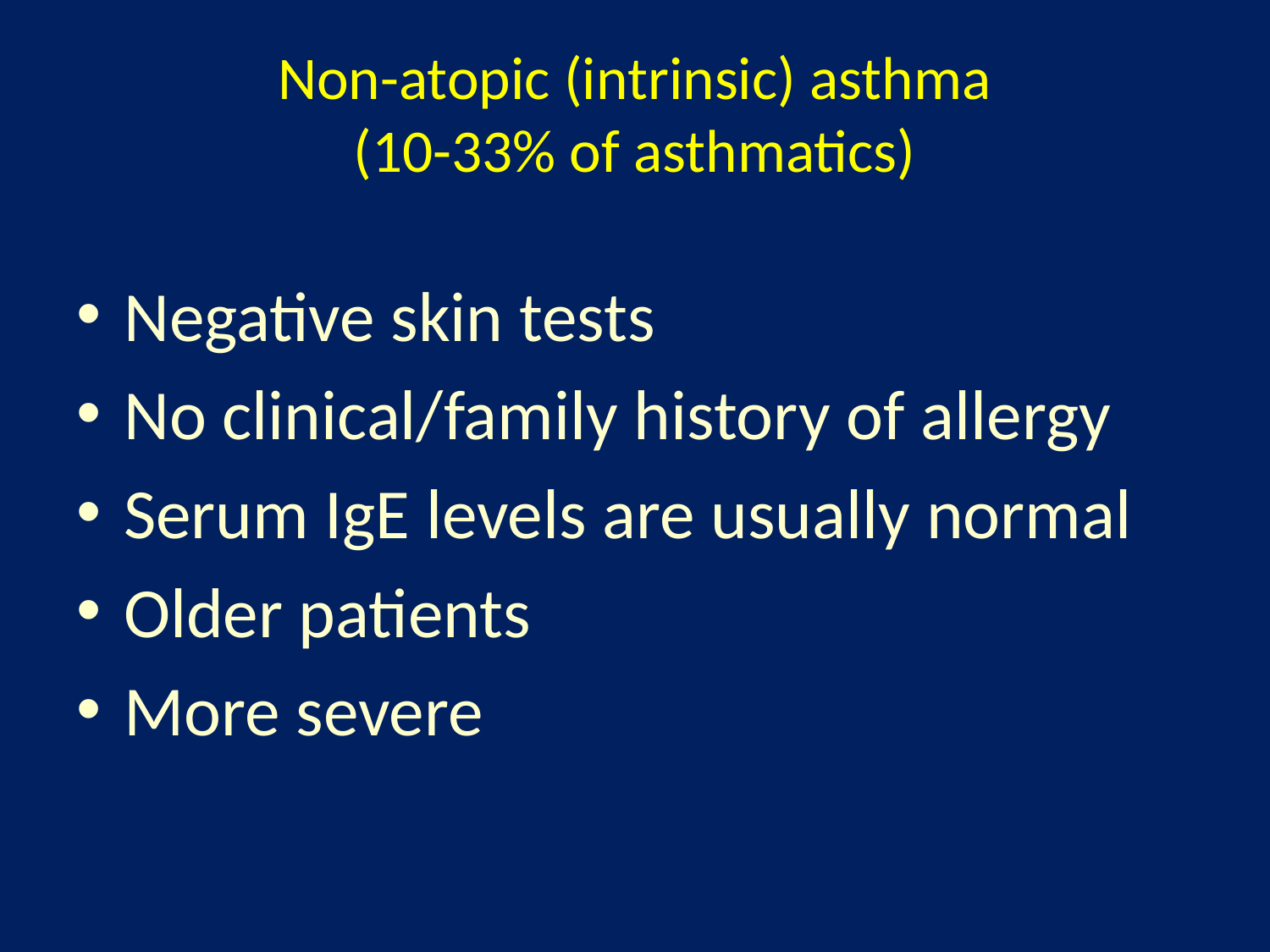

# Non-atopic (intrinsic) asthma (10-33% of asthmatics)
Negative skin tests
No clinical/family history of allergy
Serum IgE levels are usually normal
Older patients
More severe